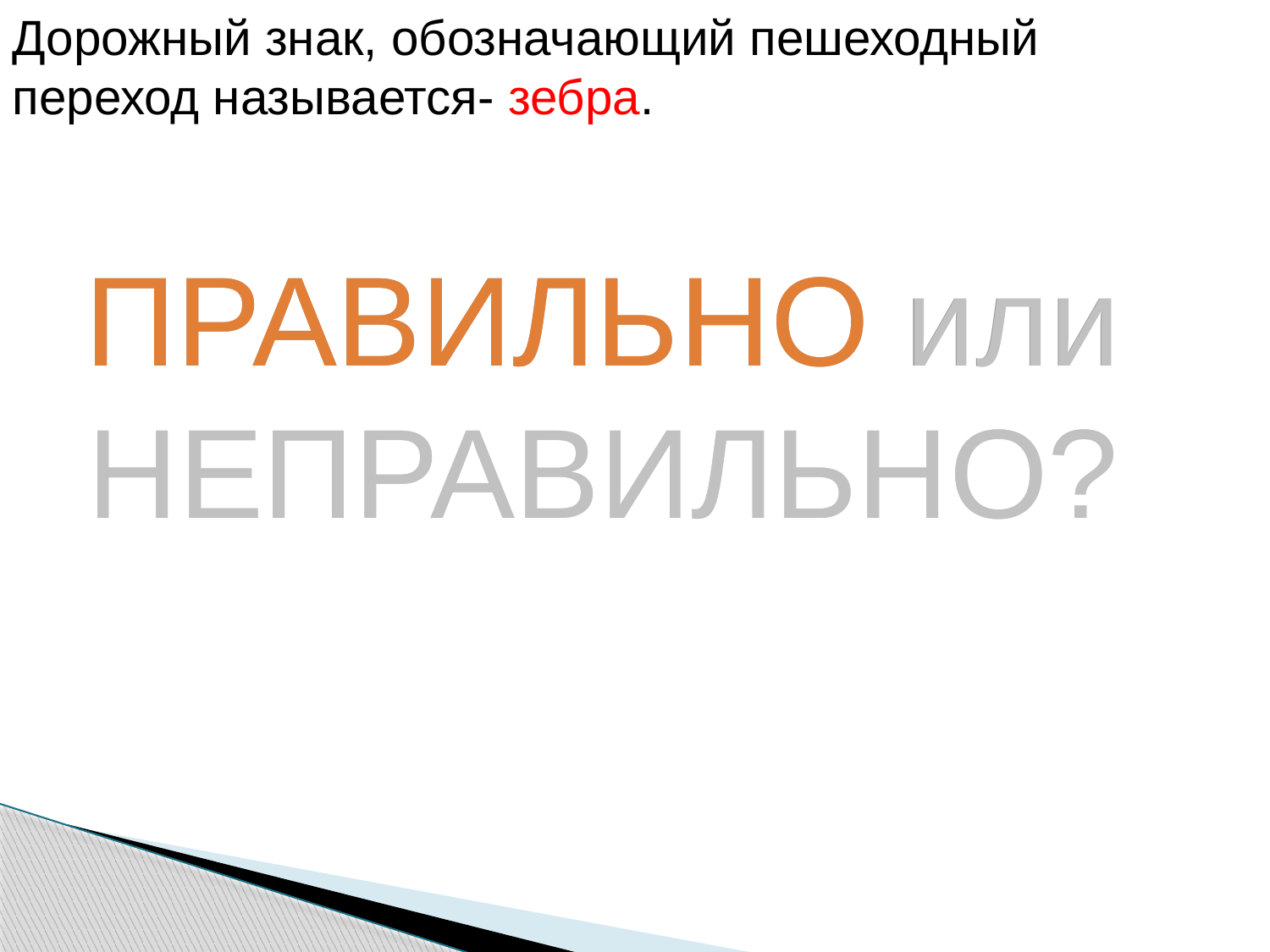

Дорожный знак, обозначающий пешеходный переход называется- зебра.
#